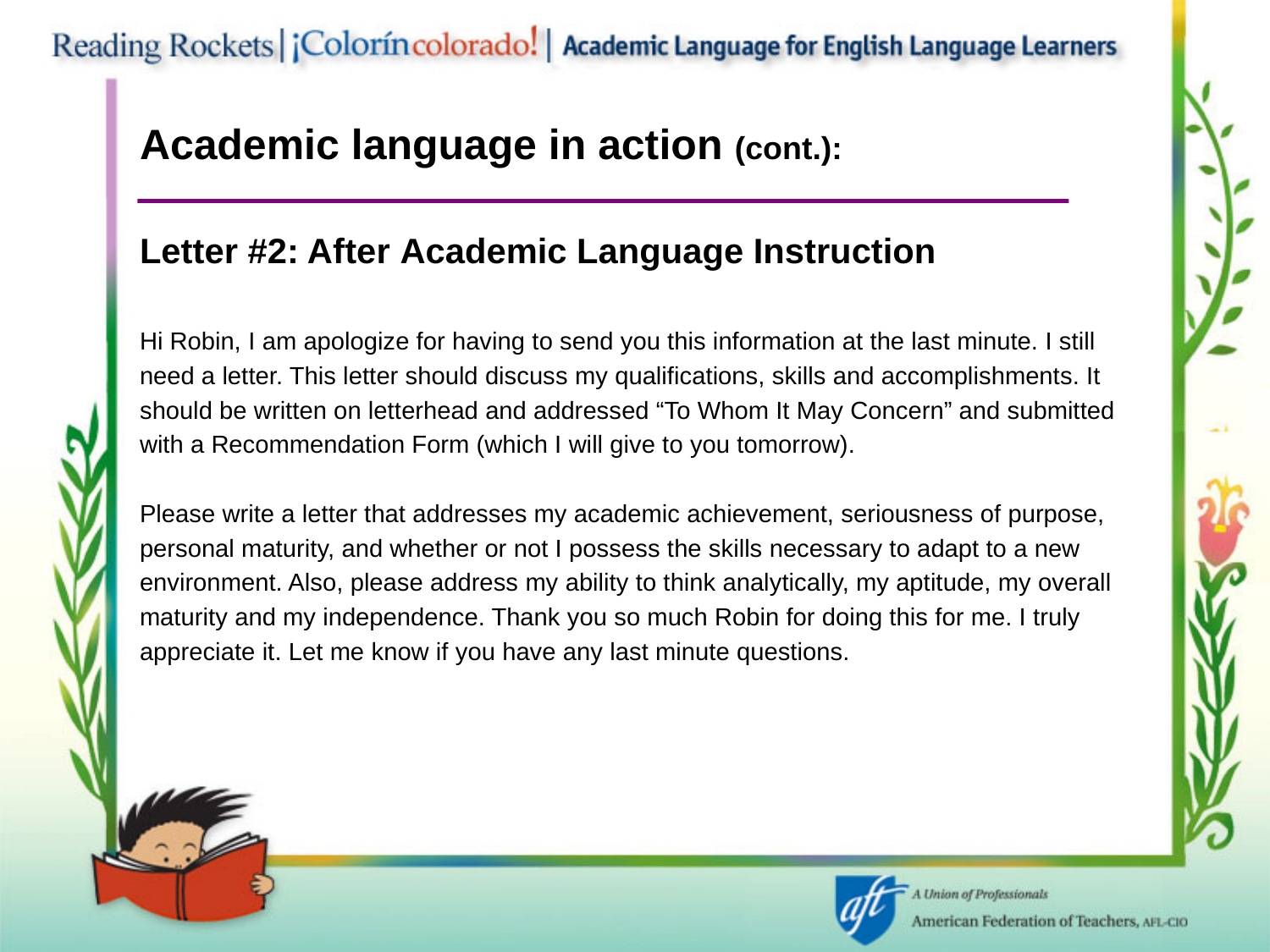

# Academic language in action (cont.):
Letter #2: After Academic Language Instruction

Hi Robin, I am apologize for having to send you this information at the last minute. I still
need a letter. This letter should discuss my qualifications, skills and accomplishments. It
should be written on letterhead and addressed “To Whom It May Concern” and submitted
with a Recommendation Form (which I will give to you tomorrow).

Please write a letter that addresses my academic achievement, seriousness of purpose,
personal maturity, and whether or not I possess the skills necessary to adapt to a new
environment. Also, please address my ability to think analytically, my aptitude, my overall
maturity and my independence. Thank you so much Robin for doing this for me. I truly
appreciate it. Let me know if you have any last minute questions.